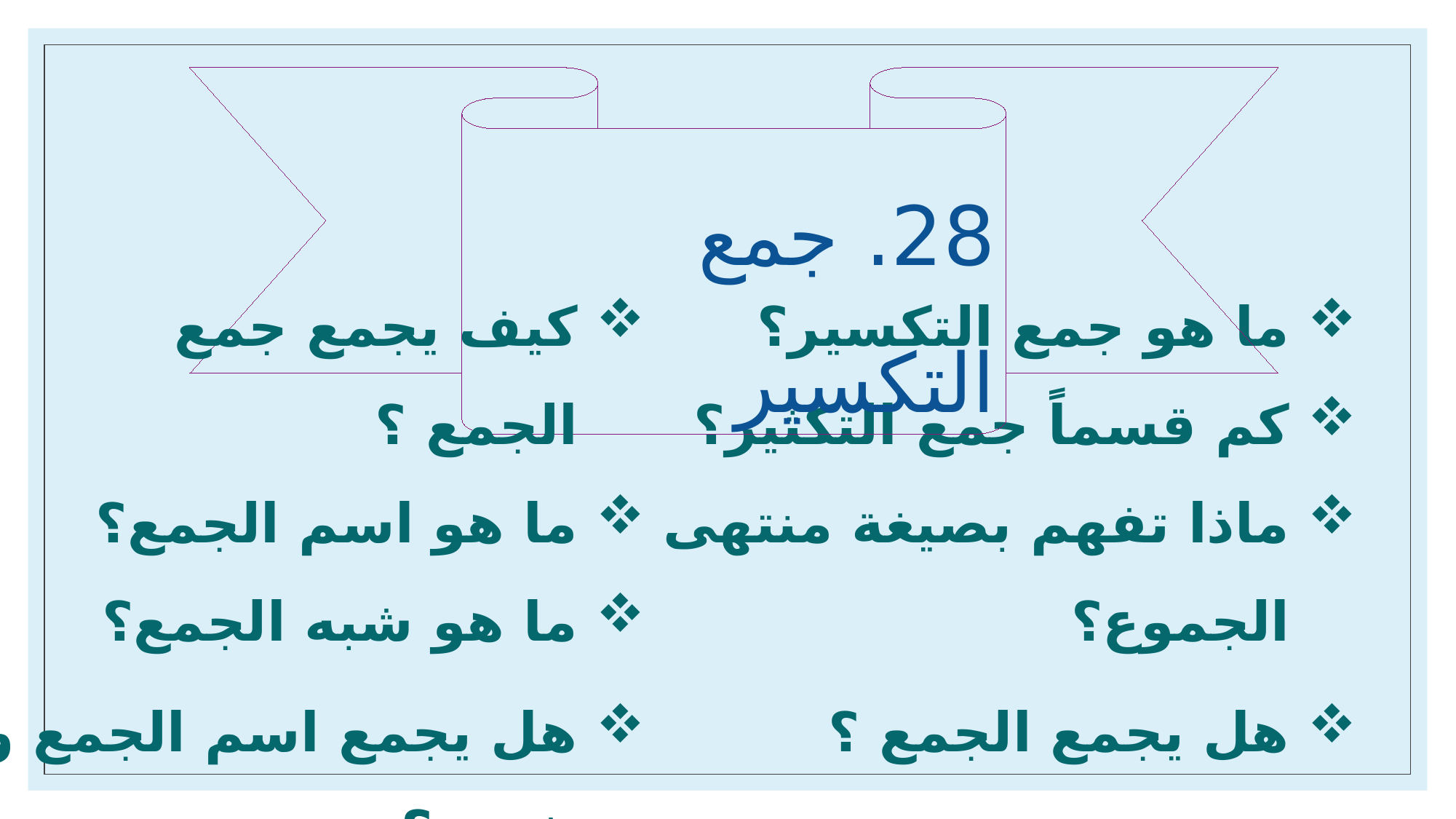

28. جمع التکسیر

کیف یجمع جمع الجمع ؟
ما هو اسم الجمع؟
ما هو شبه الجمع؟
هل یجمع اسم الجمع و شبهه؟

ما هو جمع التکسیر؟
کم قسماً جمع التکثیر؟
ماذا تفهم بصیغة منتهی الجموع؟
هل یجمع الجمع ؟